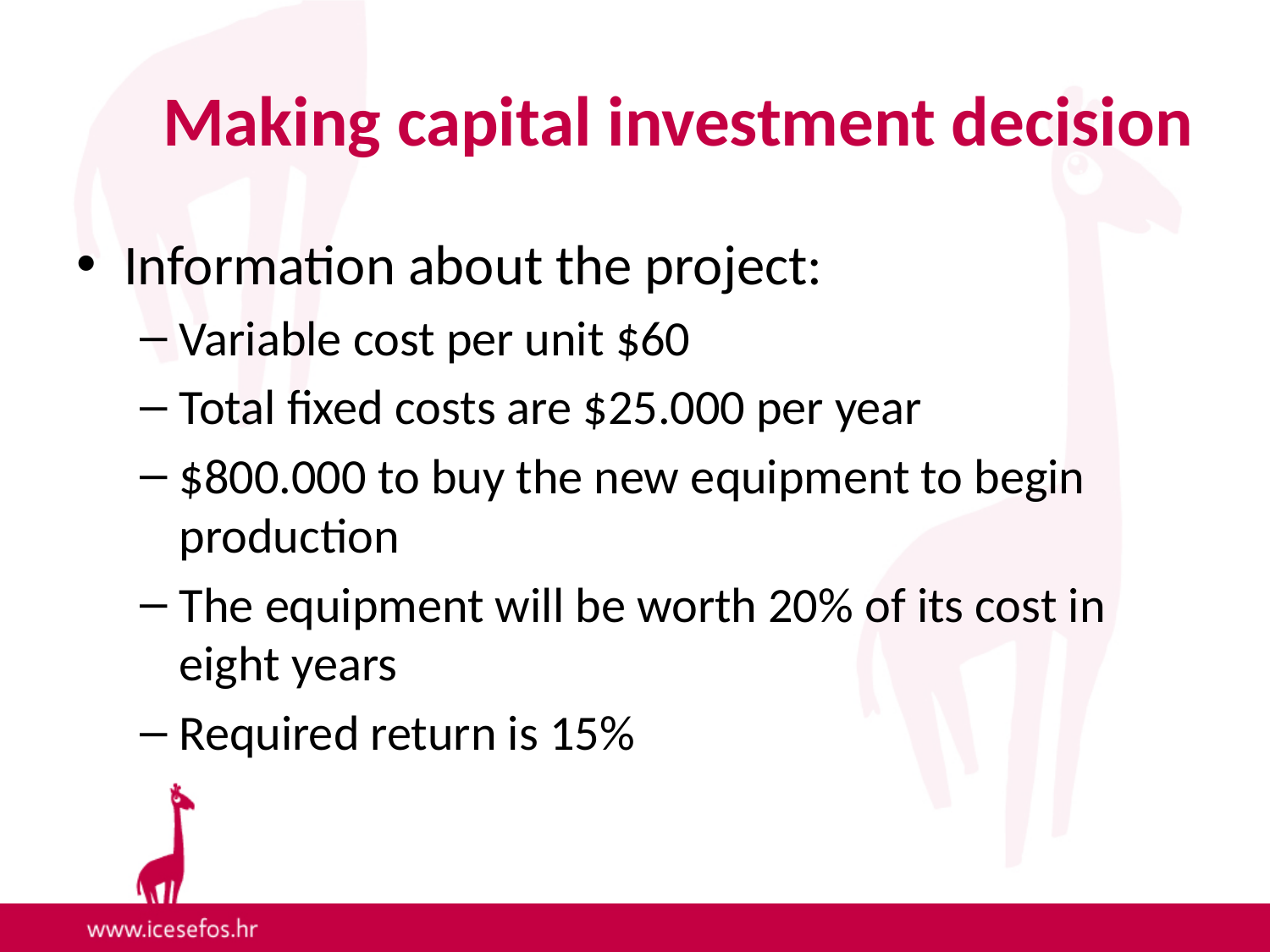

# Making capital investment decision
Information about the project:
Variable cost per unit $60
Total fixed costs are $25.000 per year
$800.000 to buy the new equipment to begin production
The equipment will be worth 20% of its cost in eight years
Required return is 15%